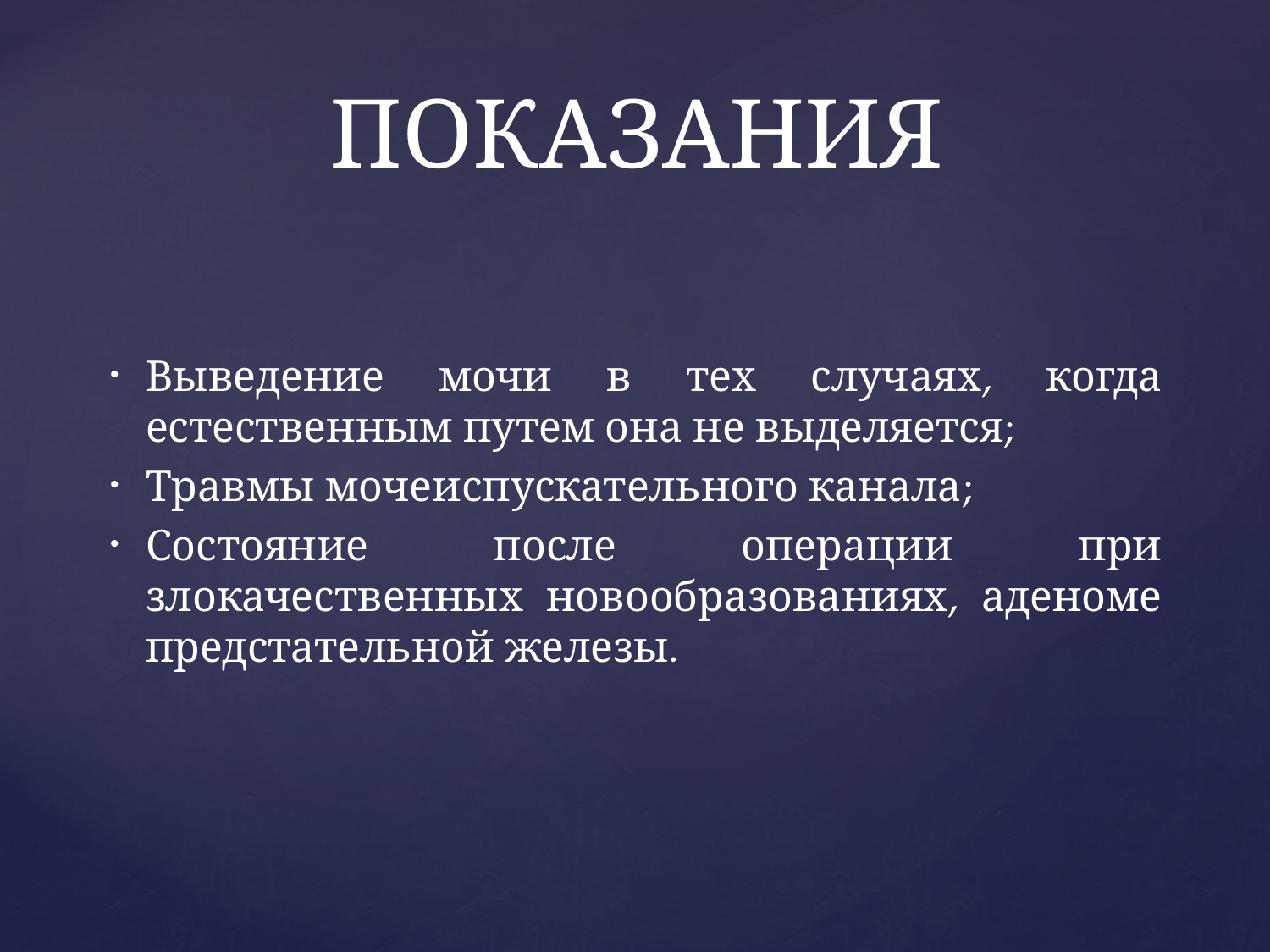

# ПОКАЗАНИЯ
Выведение мочи в тех случаях, когда естественным путем она не выделяется;
Травмы мочеиспускательного канала;
Состояние после операции при злокачественных новообразованиях, аденоме предстательной железы.